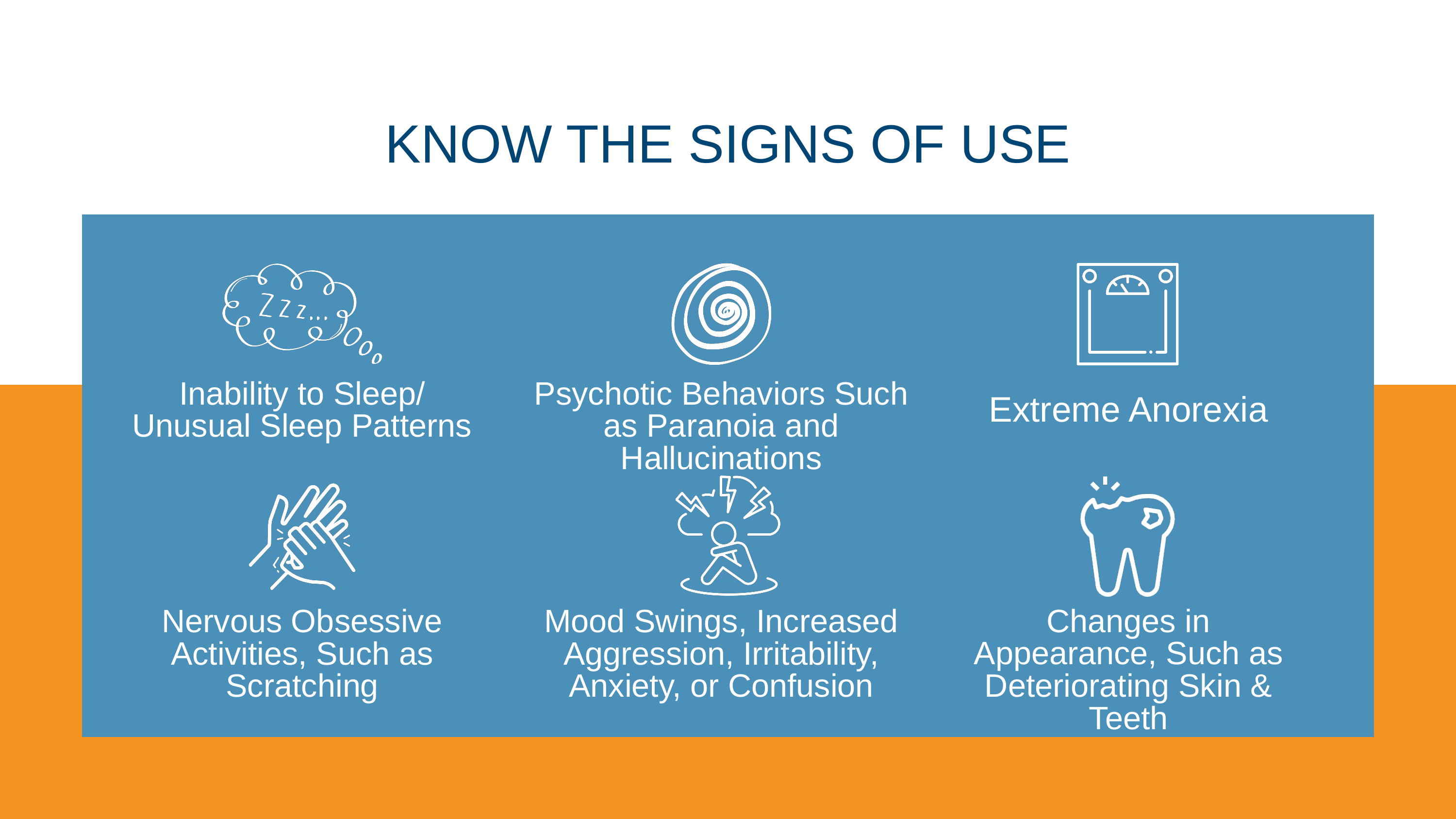

KNOW THE SIGNS OF USE

Inability to Sleep/ Unusual Sleep Patterns
Psychotic Behaviors Such as Paranoia and Hallucinations
Extreme Anorexia

Nervous Obsessive Activities, Such as Scratching
Mood Swings, Increased Aggression, Irritability, Anxiety, or Confusion
Changes in Appearance, Such as Deteriorating Skin & Teeth